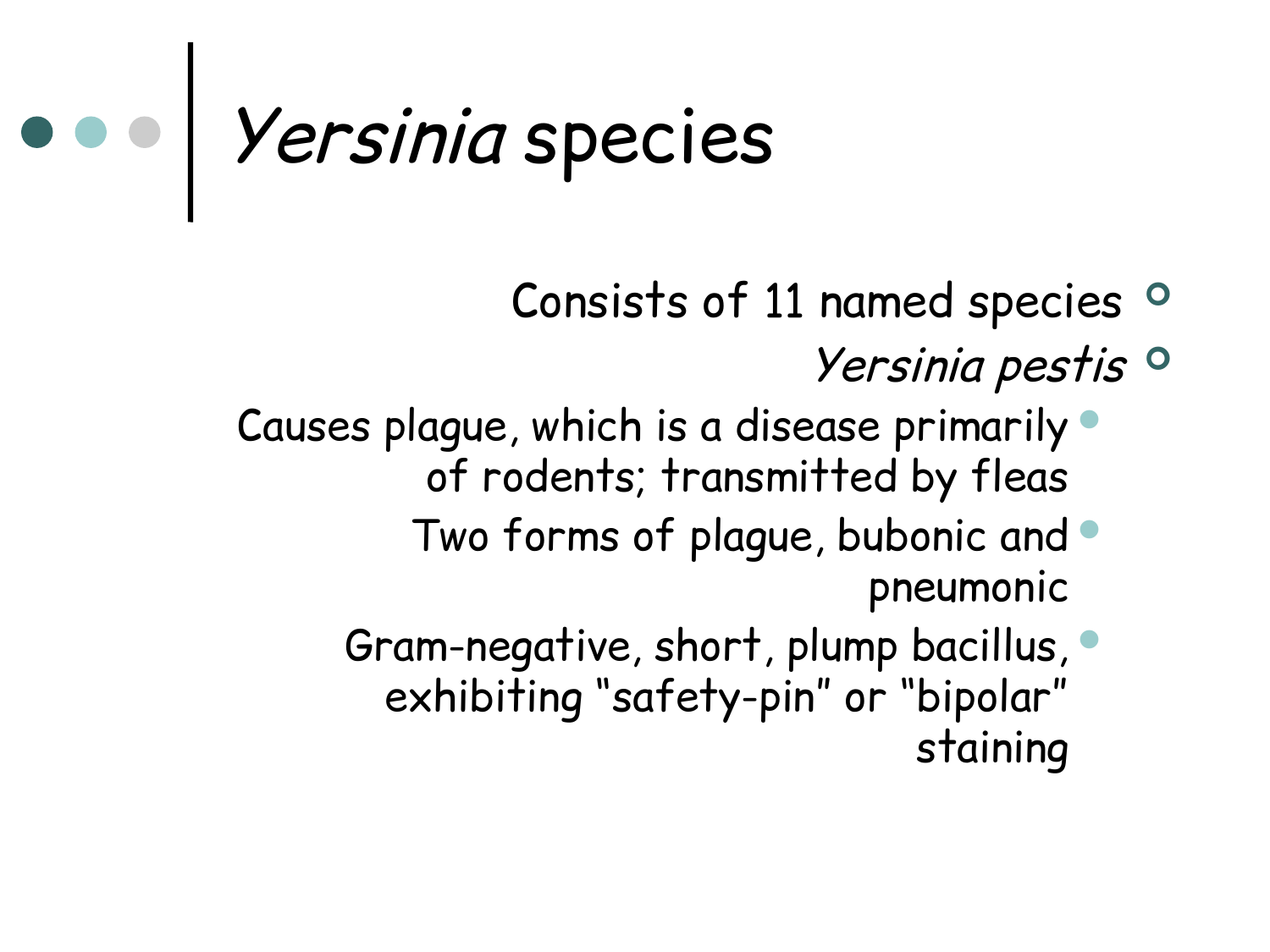

# Yersinia species
Consists of 11 named species
Yersinia pestis
Causes plague, which is a disease primarily of rodents; transmitted by fleas
Two forms of plague, bubonic and pneumonic
Gram-negative, short, plump bacillus, exhibiting “safety-pin” or “bipolar” staining